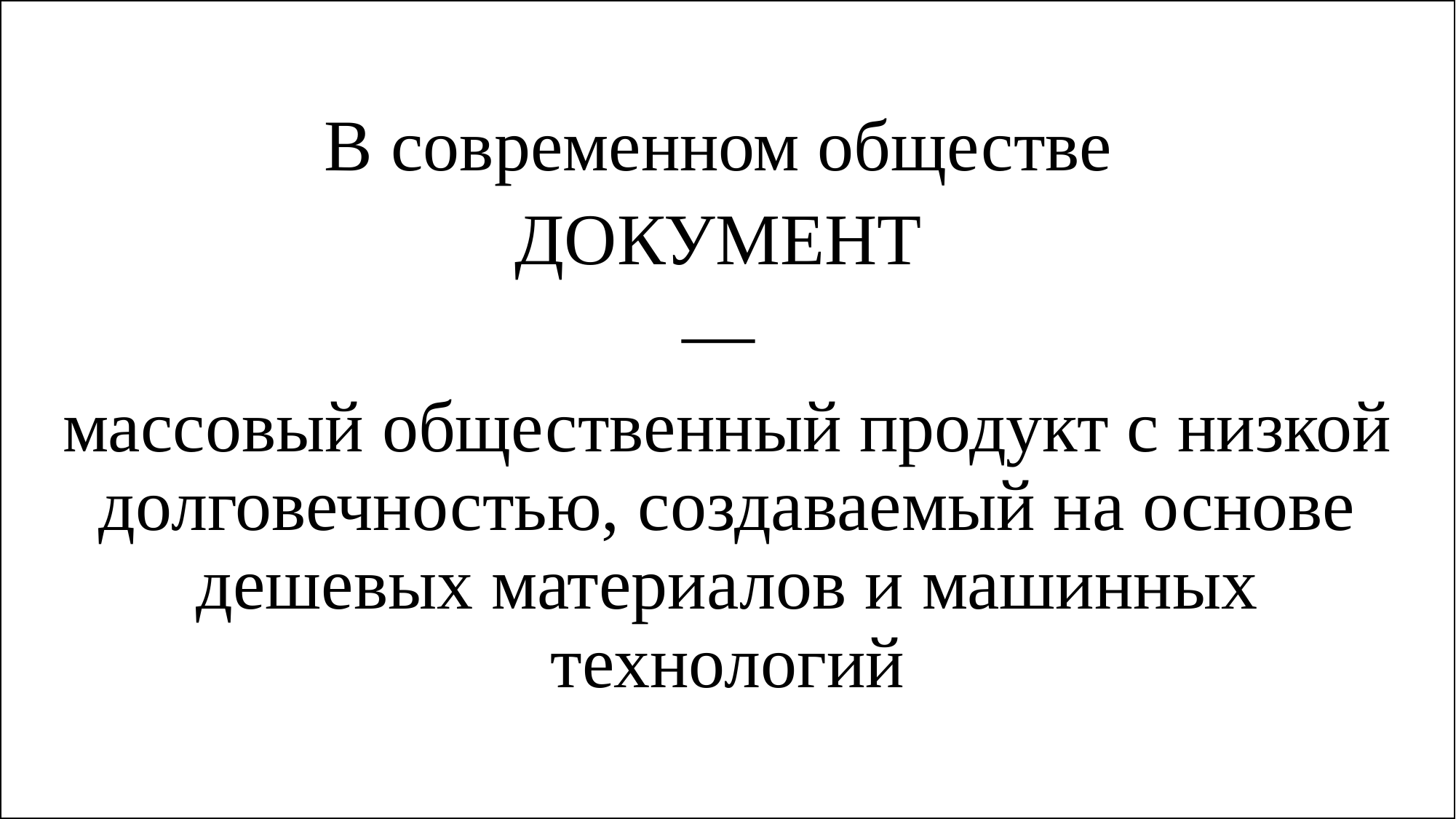

В современном обществе
ДОКУМЕНТ
—
массовый общественный продукт с низкой долговечностью, создаваемый на основе дешевых материалов и машинных технологий